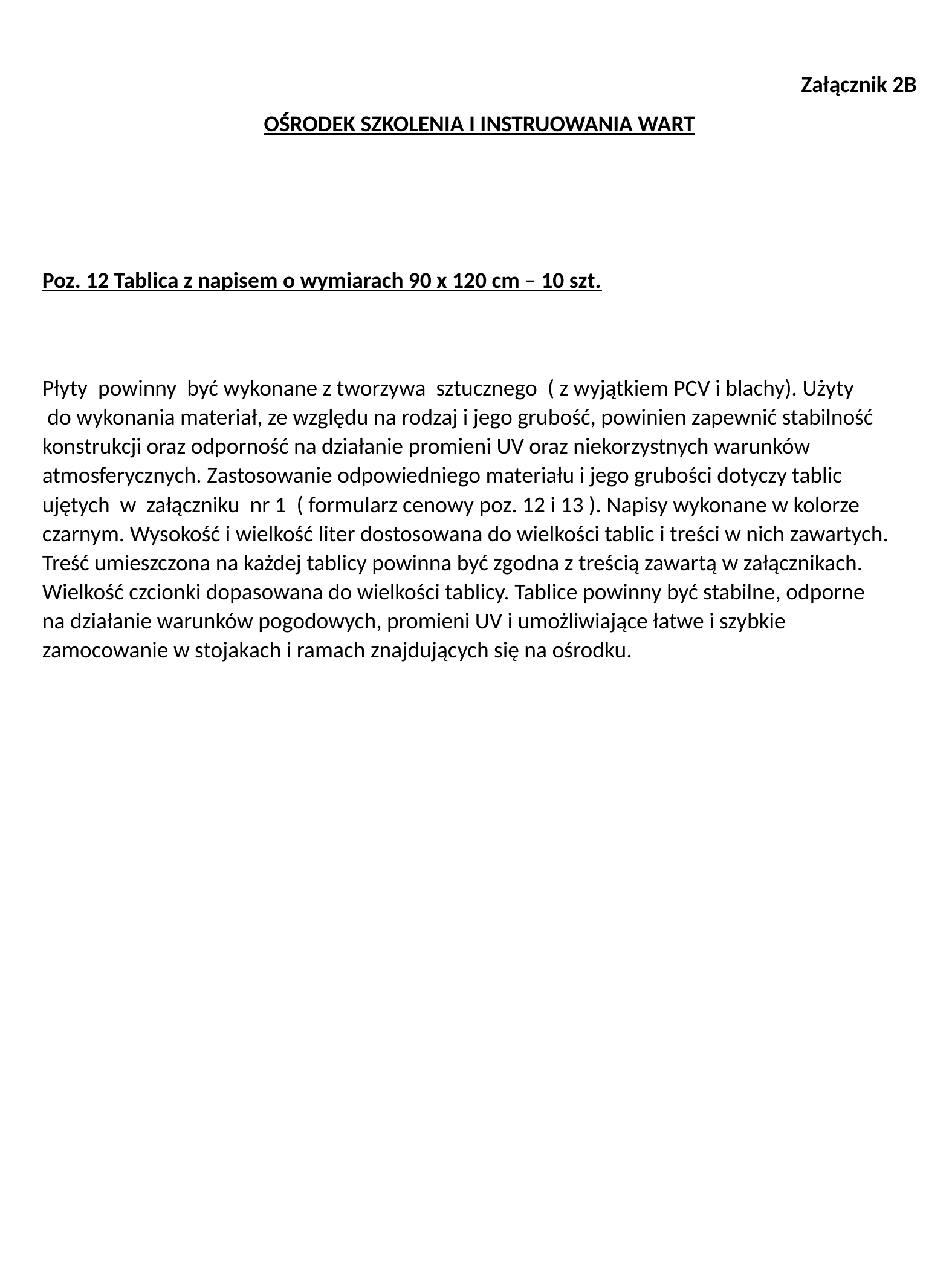

Załącznik 2B
OŚRODEK SZKOLENIA I INSTRUOWANIA WART

Poz. 12 Tablica z napisem o wymiarach 90 x 120 cm – 10 szt.

Płyty  powinny  być wykonane z tworzywa  sztucznego  ( z wyjątkiem PCV i blachy). Użyty
 do wykonania materiał, ze względu na rodzaj i jego grubość, powinien zapewnić stabilność konstrukcji oraz odporność na działanie promieni UV oraz niekorzystnych warunków atmosferycznych. Zastosowanie odpowiedniego materiału i jego grubości dotyczy tablic  ujętych  w  załączniku  nr 1  ( formularz cenowy poz. 12 i 13 ). Napisy wykonane w kolorze czarnym. Wysokość i wielkość liter dostosowana do wielkości tablic i treści w nich zawartych. Treść umieszczona na każdej tablicy powinna być zgodna z treścią zawartą w załącznikach. Wielkość czcionki dopasowana do wielkości tablicy. Tablice powinny być stabilne, odporne
na działanie warunków pogodowych, promieni UV i umożliwiające łatwe i szybkie zamocowanie w stojakach i ramach znajdujących się na ośrodku.